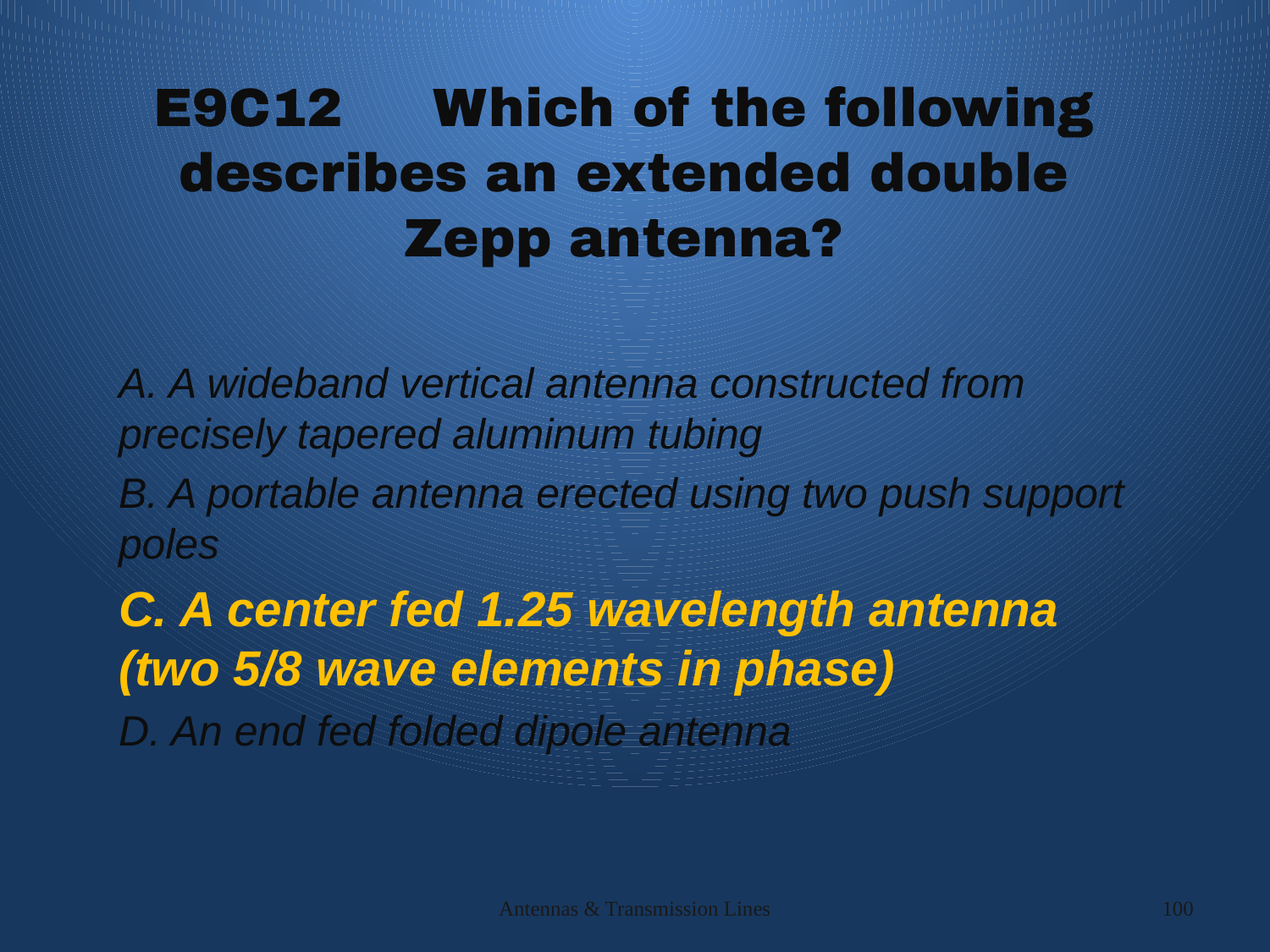

# E9C12     Which of the following describes an extended double Zepp antenna?
A. A wideband vertical antenna constructed from precisely tapered aluminum tubing
B. A portable antenna erected using two push support poles
C. A center fed 1.25 wavelength antenna (two 5/8 wave elements in phase)
D. An end fed folded dipole antenna
Antennas & Transmission Lines
100